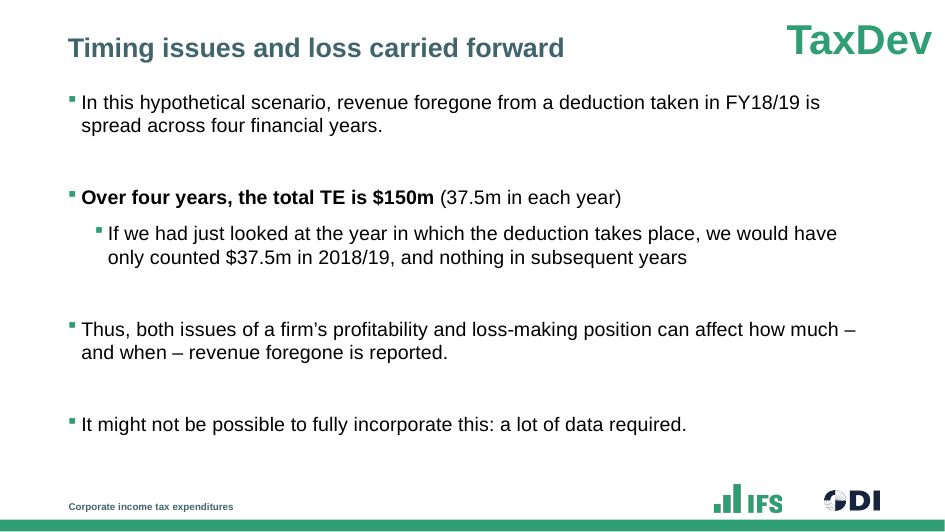

# Timing issues and loss carried forward
In this hypothetical scenario, revenue foregone from a deduction taken in FY18/19 is spread across four financial years.

Over four years, the total TE is $150m (37.5m in each year)
If we had just looked at the year in which the deduction takes place, we would have only counted $37.5m in 2018/19, and nothing in subsequent years

Thus, both issues of a firm’s profitability and loss-making position can affect how much – and when – revenue foregone is reported.

It might not be possible to fully incorporate this: a lot of data required.

Corporate income tax expenditures